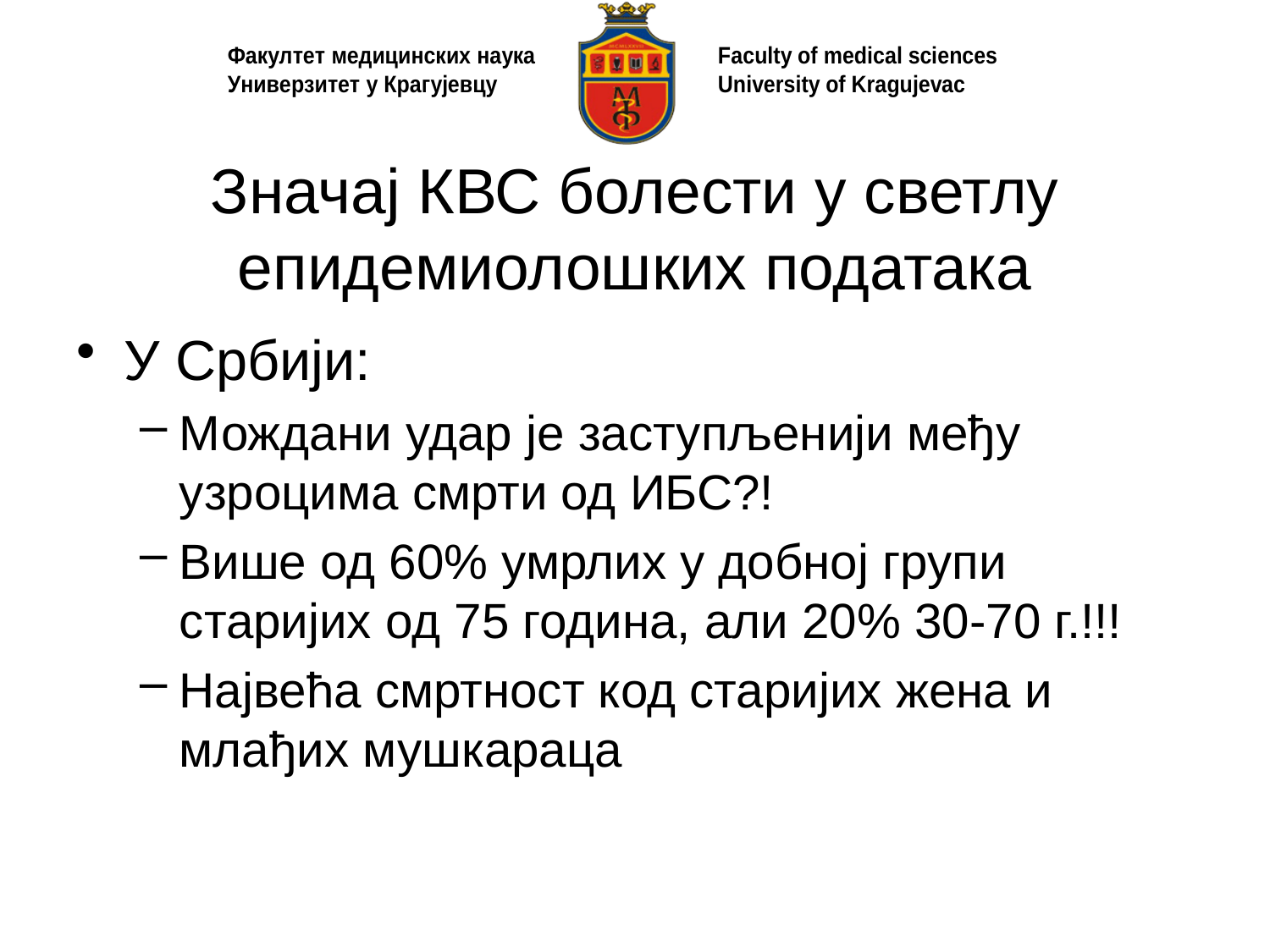

# Значај КВС болести у светлу епидемиолошких података
У Србији:
Мождани удар је заступљенији међу узроцима смрти од ИБС?!
Више од 60% умрлих у добној групи старијих од 75 година, али 20% 30-70 г.!!!
Највећа смртност код старијих жена и млађих мушкараца